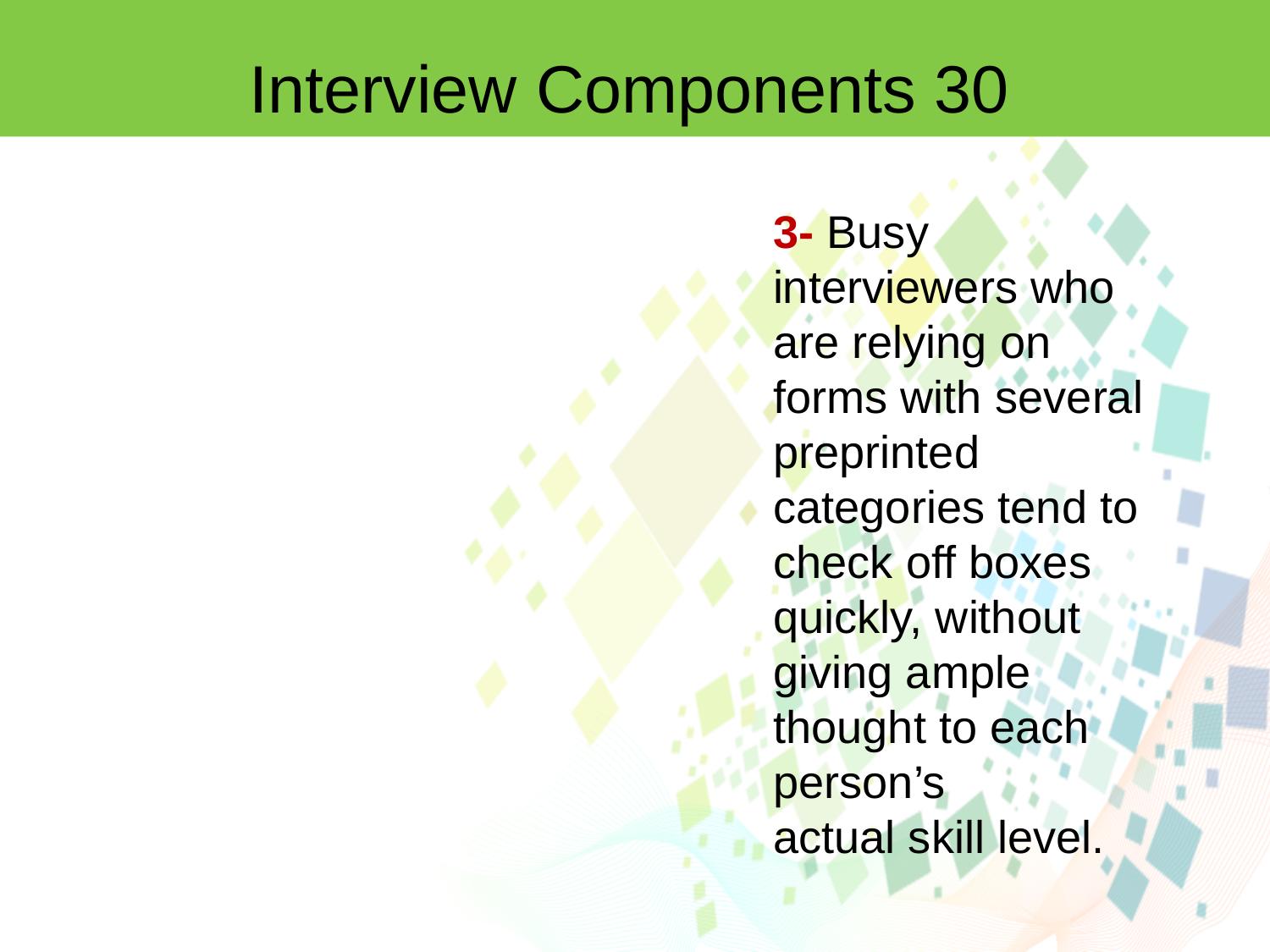

Interview Components 30
3- Busy interviewers who are relying on forms with several preprinted categories tend to check off boxes quickly, without giving ample thought to each person’s
actual skill level.